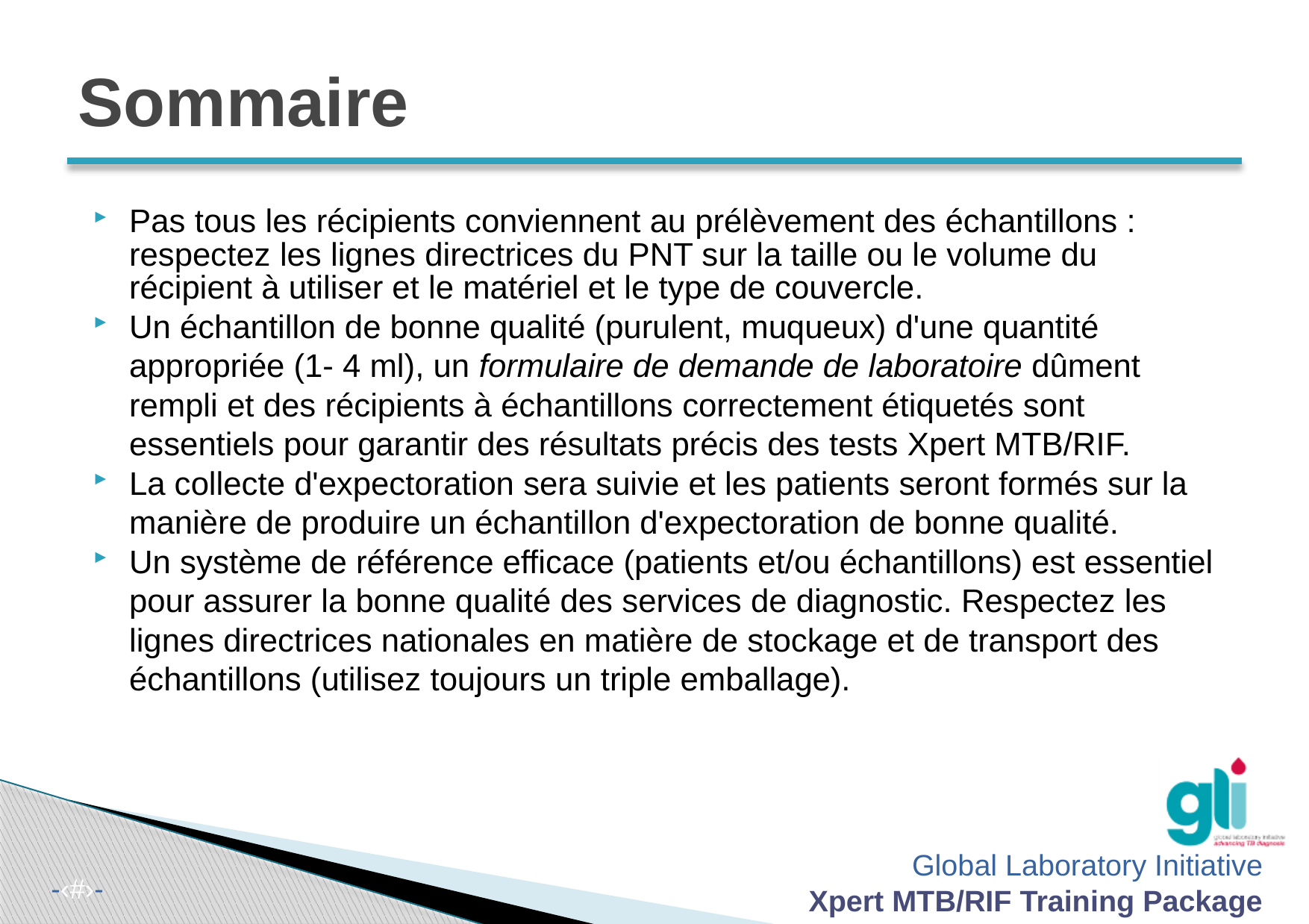

# Sommaire
Pas tous les récipients conviennent au prélèvement des échantillons : respectez les lignes directrices du PNT sur la taille ou le volume du récipient à utiliser et le matériel et le type de couvercle.
Un échantillon de bonne qualité (purulent, muqueux) d'une quantité appropriée (1- 4 ml), un formulaire de demande de laboratoire dûment rempli et des récipients à échantillons correctement étiquetés sont essentiels pour garantir des résultats précis des tests Xpert MTB/RIF.
La collecte d'expectoration sera suivie et les patients seront formés sur la manière de produire un échantillon d'expectoration de bonne qualité.
Un système de référence efficace (patients et/ou échantillons) est essentiel pour assurer la bonne qualité des services de diagnostic. Respectez les lignes directrices nationales en matière de stockage et de transport des échantillons (utilisez toujours un triple emballage).